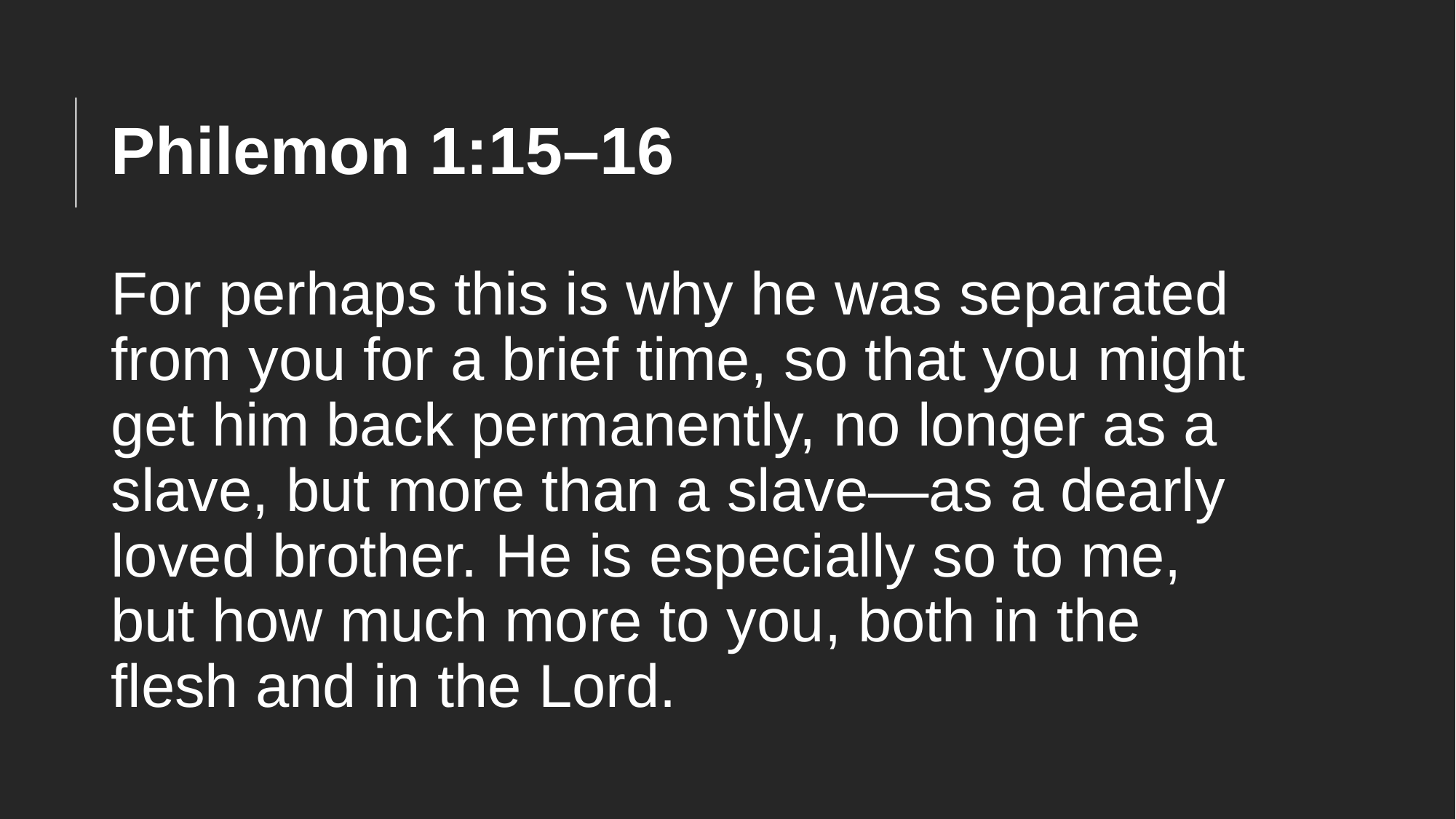

# Philemon 1:15–16
For perhaps this is why he was separated from you for a brief time, so that you might get him back permanently, no longer as a slave, but more than a slave—as a dearly loved brother. He is especially so to me, but how much more to you, both in the flesh and in the Lord.